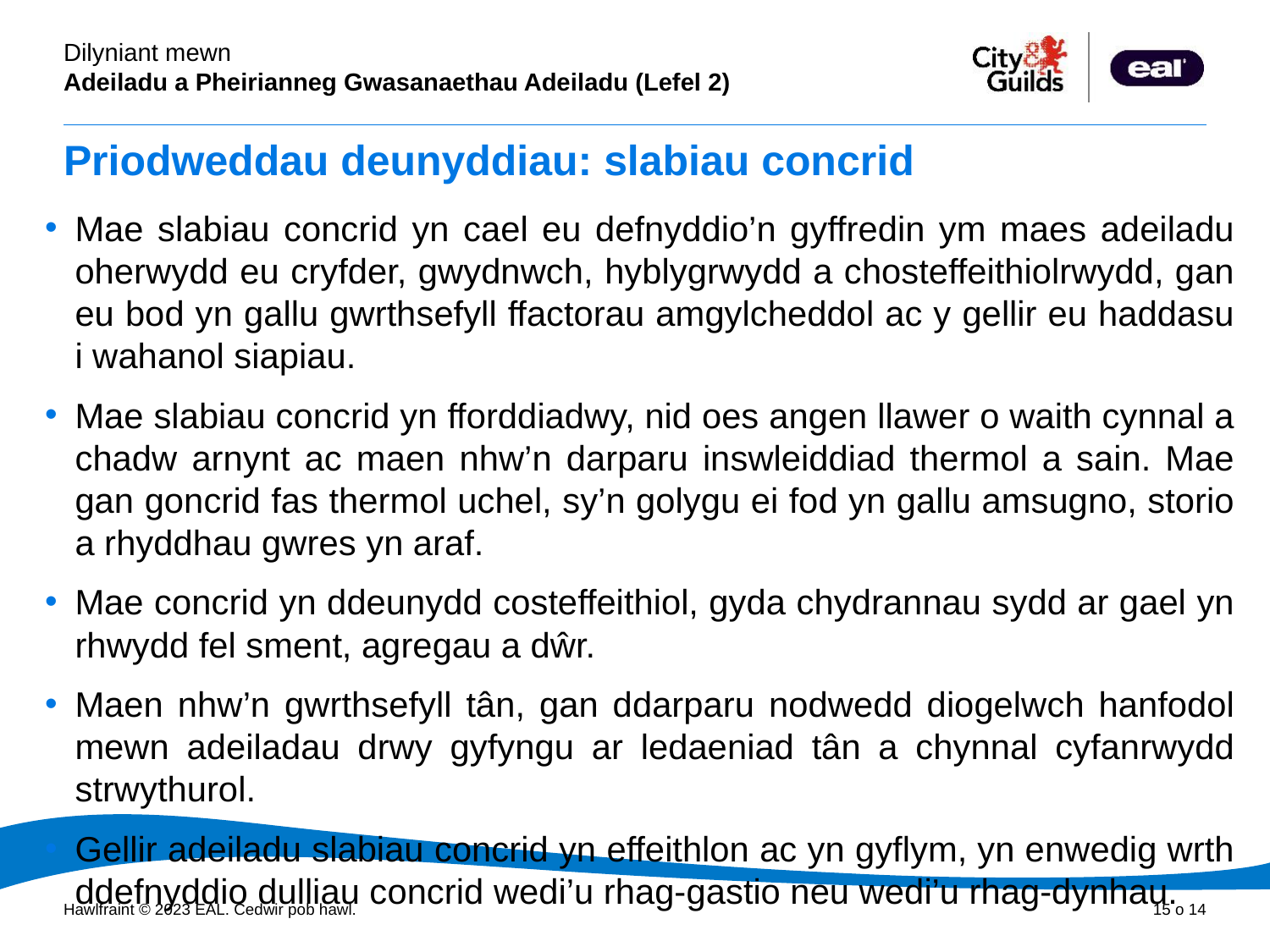

# Priodweddau deunyddiau: slabiau concrid
Mae slabiau concrid yn cael eu defnyddio’n gyffredin ym maes adeiladu oherwydd eu cryfder, gwydnwch, hyblygrwydd a chosteffeithiolrwydd, gan eu bod yn gallu gwrthsefyll ffactorau amgylcheddol ac y gellir eu haddasu i wahanol siapiau.
Mae slabiau concrid yn fforddiadwy, nid oes angen llawer o waith cynnal a chadw arnynt ac maen nhw’n darparu inswleiddiad thermol a sain. Mae gan goncrid fas thermol uchel, sy’n golygu ei fod yn gallu amsugno, storio a rhyddhau gwres yn araf.
Mae concrid yn ddeunydd costeffeithiol, gyda chydrannau sydd ar gael yn rhwydd fel sment, agregau a dŵr.
Maen nhw’n gwrthsefyll tân, gan ddarparu nodwedd diogelwch hanfodol mewn adeiladau drwy gyfyngu ar ledaeniad tân a chynnal cyfanrwydd strwythurol.
Gellir adeiladu slabiau concrid yn effeithlon ac yn gyflym, yn enwedig wrth ddefnyddio dulliau concrid wedi’u rhag-gastio neu wedi’u rhag-dynhau.